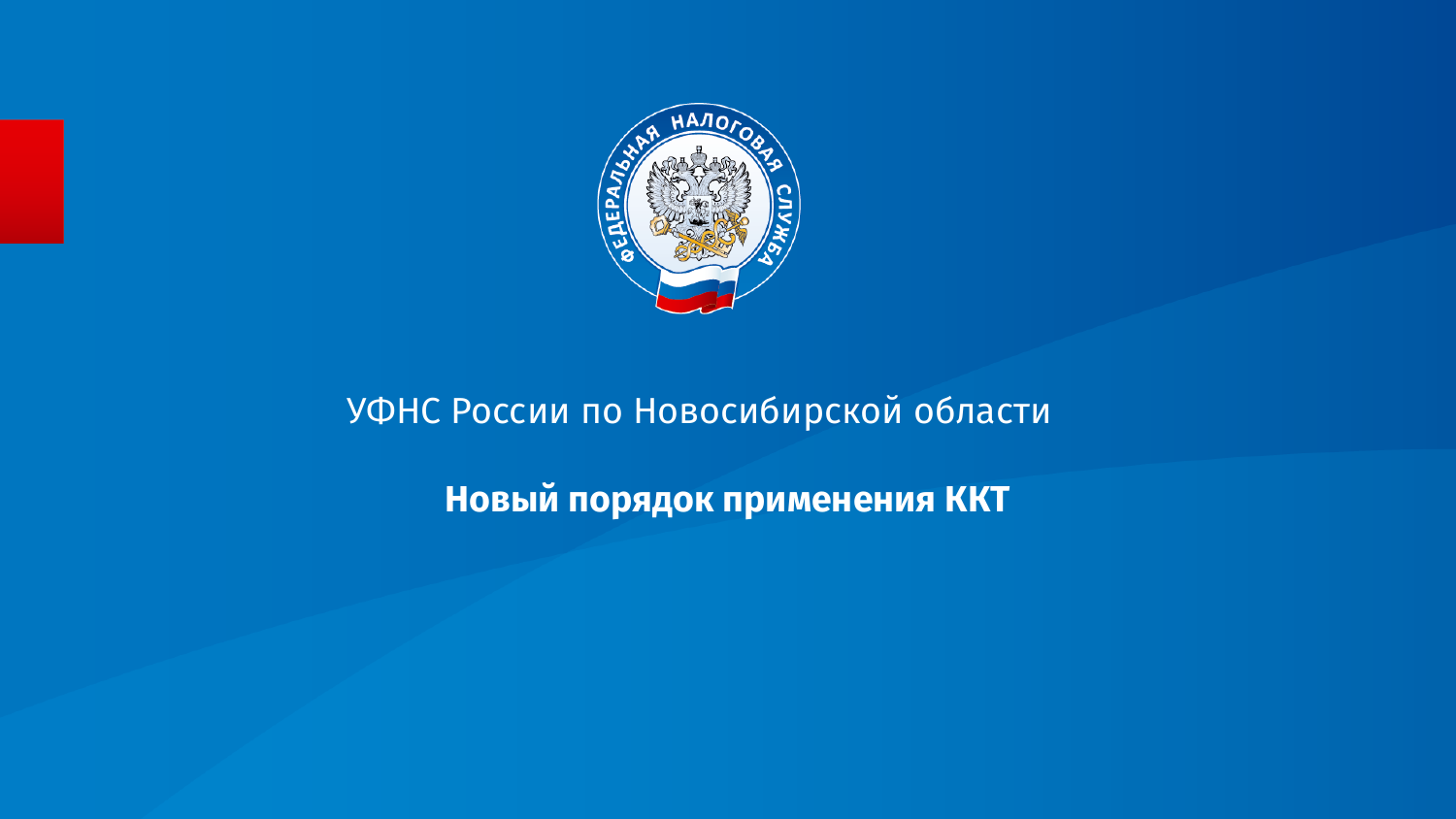

УФНС России по Новосибирской области
# Новый порядок применения ККТ